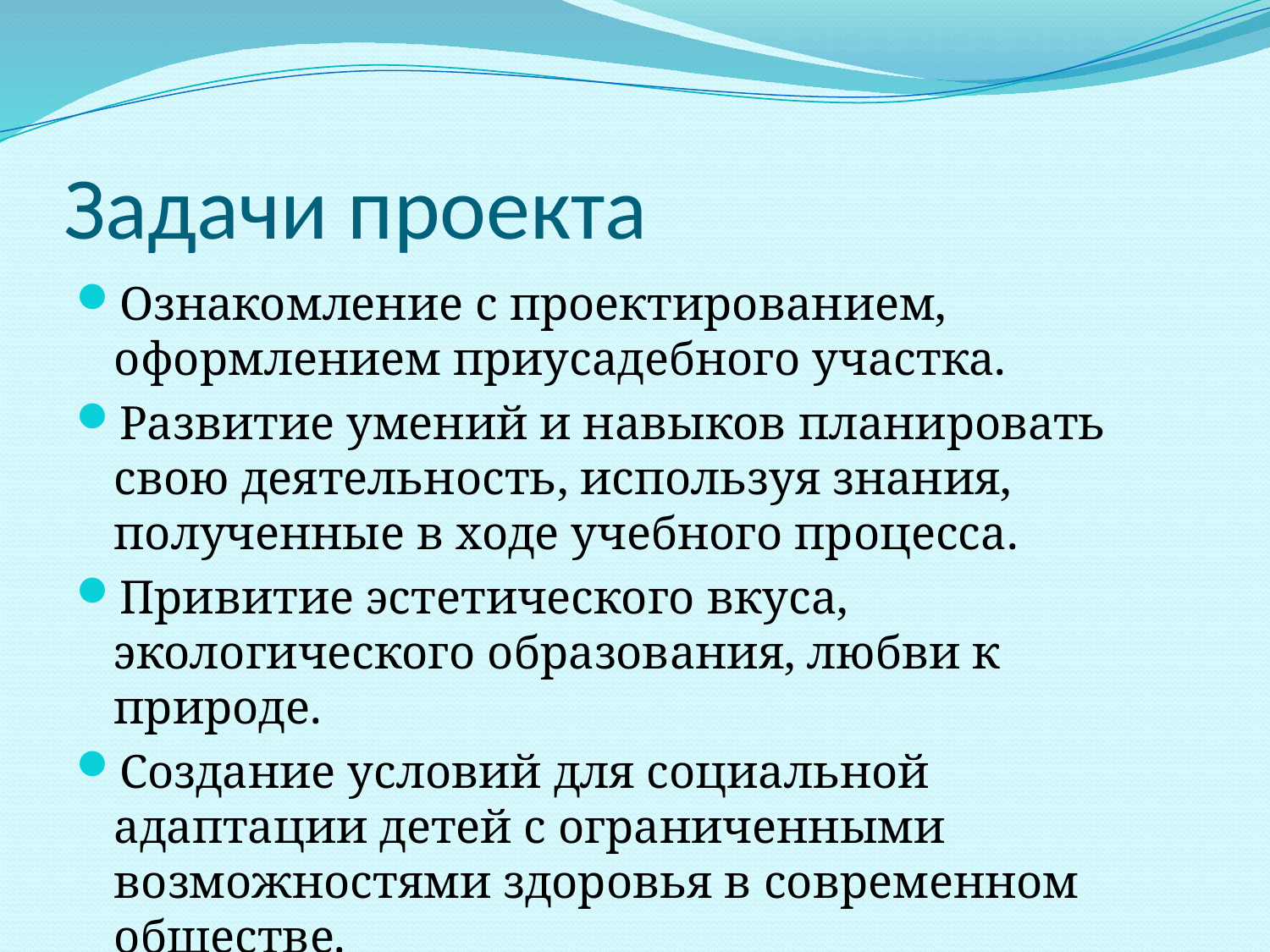

# Задачи проекта
Ознакомление с проектированием, оформлением приусадебного участка.
Развитие умений и навыков планировать свою деятельность, используя знания, полученные в ходе учебного процесса.
Привитие эстетического вкуса, экологического образования, любви к природе.
Создание условий для социальной адаптации детей с ограниченными возможностями здоровья в современном обществе.